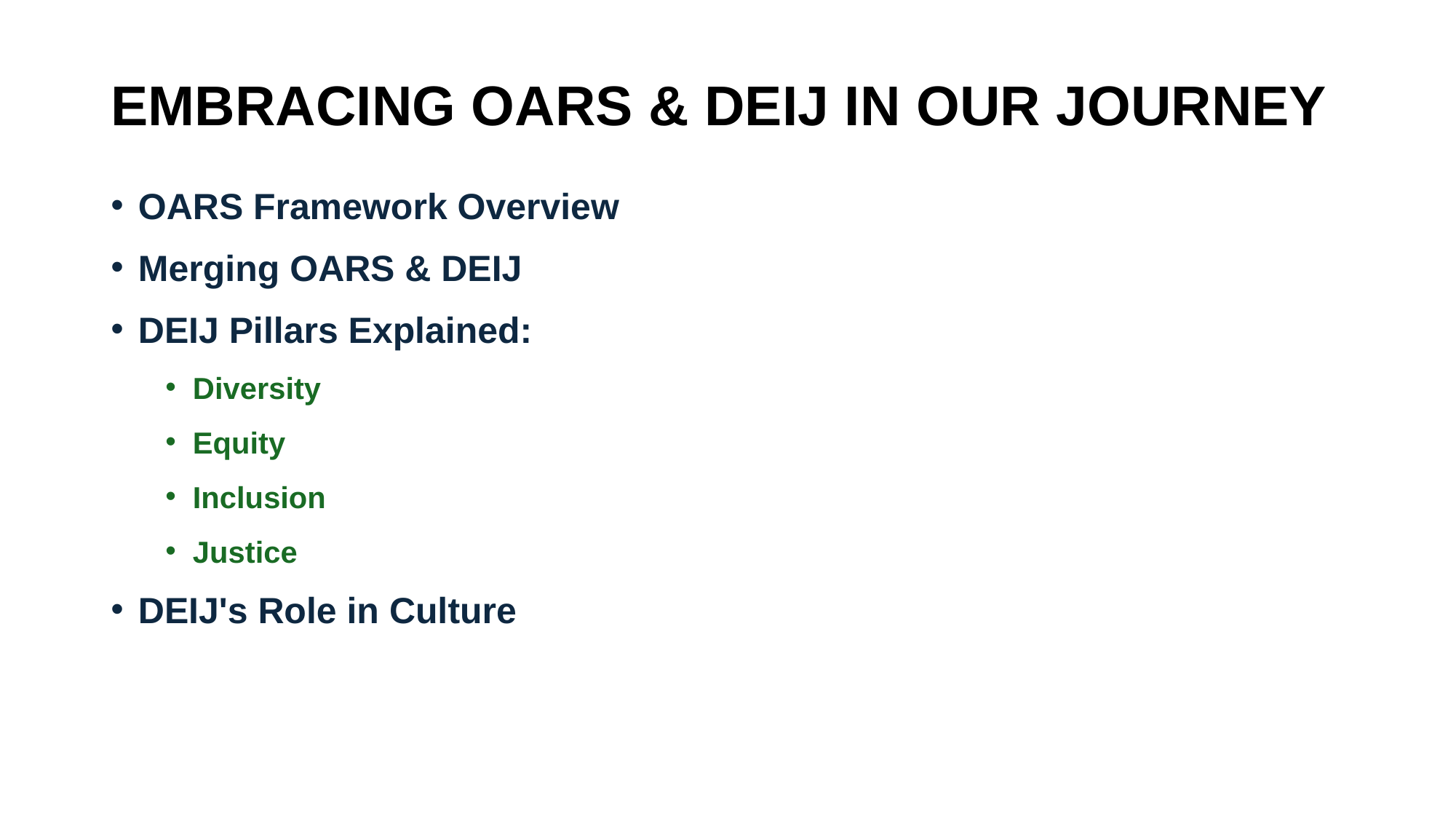

# EMBRACING OARS & DEIJ IN OUR JOURNEY
OARS Framework Overview
Merging OARS & DEIJ
DEIJ Pillars Explained:
Diversity
Equity
Inclusion
Justice
DEIJ's Role in Culture